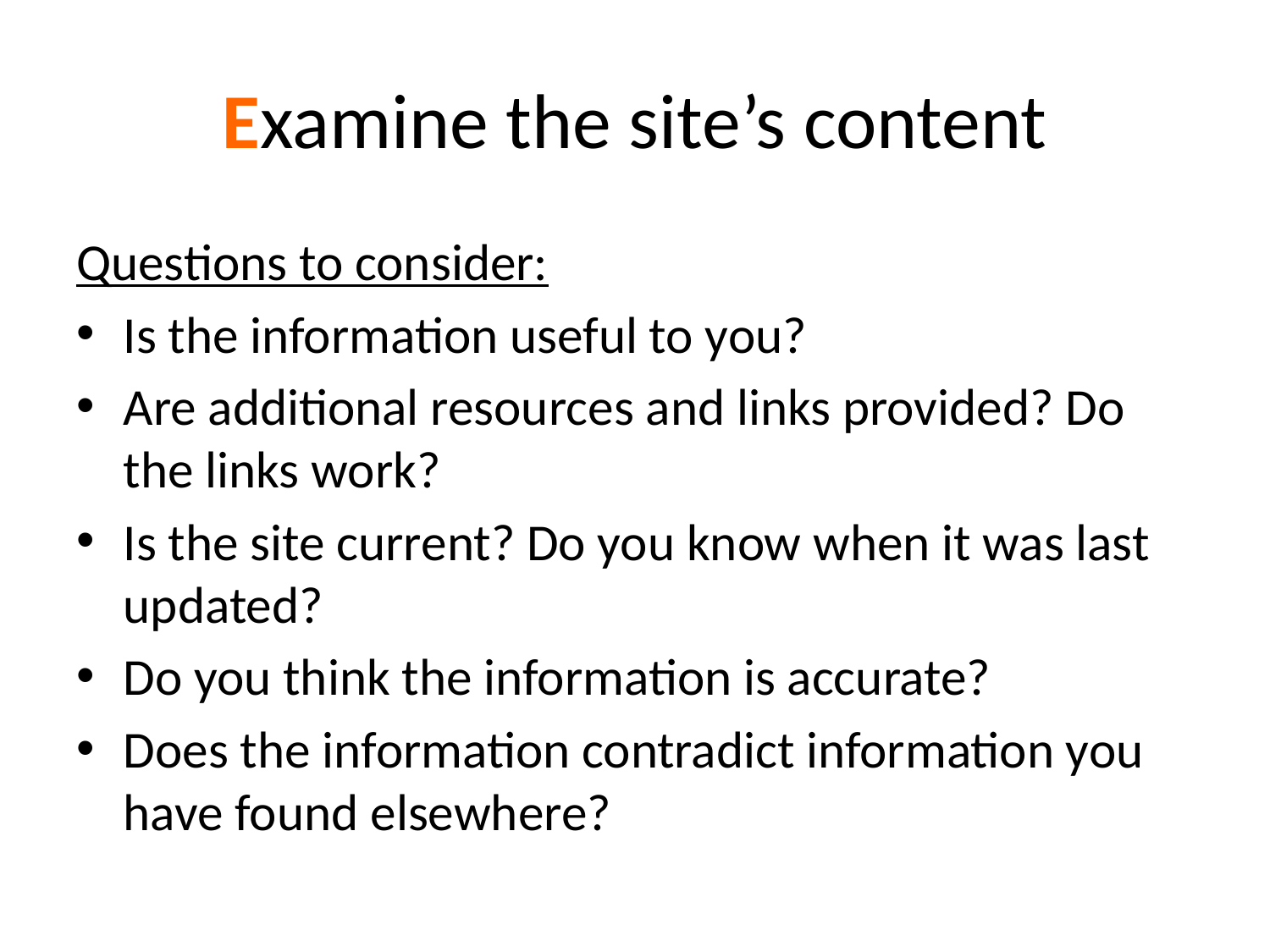

# Examine the site’s content
Questions to consider:
Is the information useful to you?
Are additional resources and links provided? Do the links work?
Is the site current? Do you know when it was last updated?
Do you think the information is accurate?
Does the information contradict information you have found elsewhere?